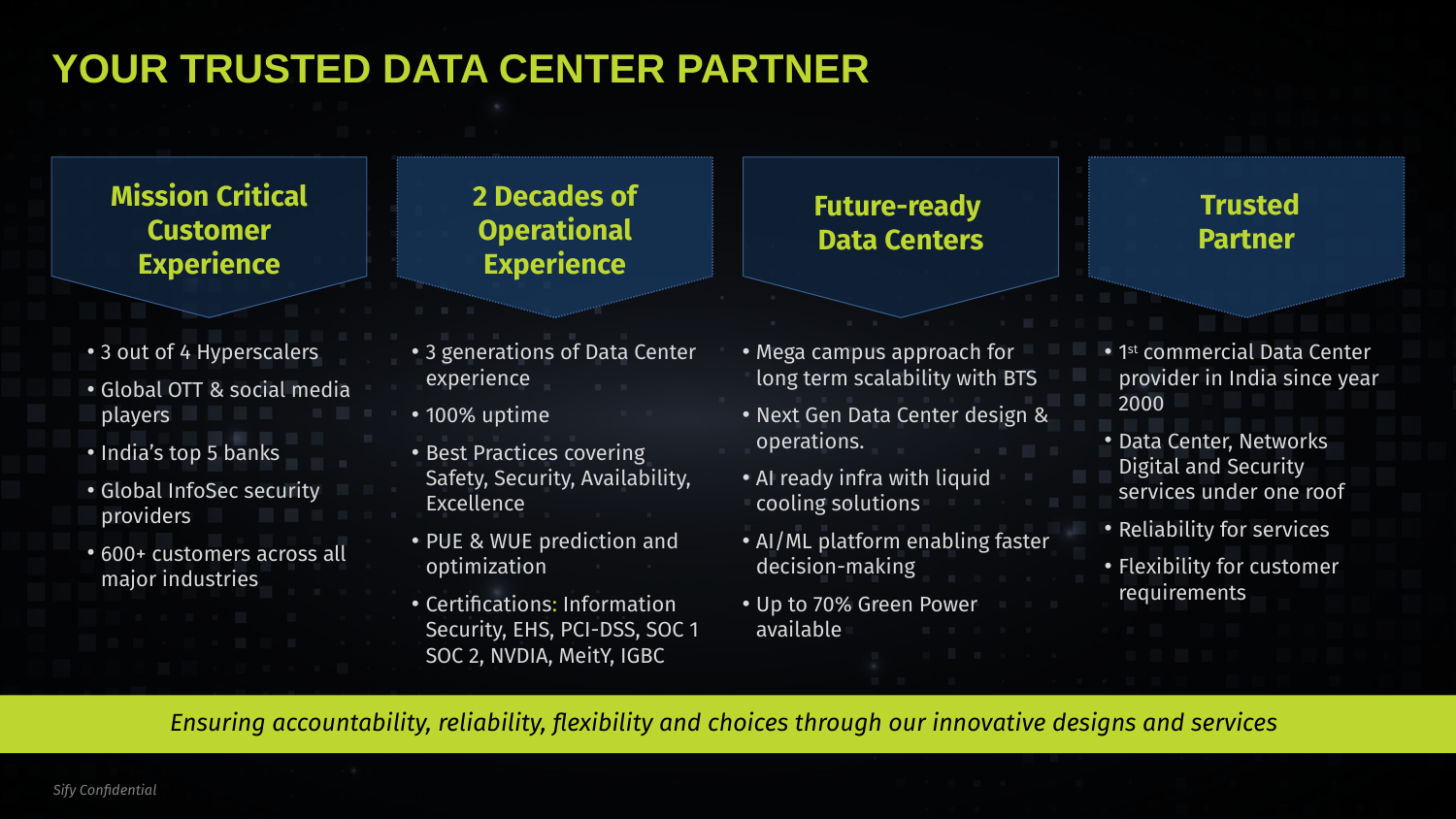

# Your trusted data center partner

Mission Critical Customer Experience
2 Decades of Operational Experience
 Trusted
Partner
Future-ready
Data Centers
3 out of 4 Hyperscalers
Global OTT & social media players
India’s top 5 banks
Global InfoSec security providers
600+ customers across all major industries
3 generations of Data Center experience
100% uptime
Best Practices covering Safety, Security, Availability, Excellence
PUE & WUE prediction and optimization
Certifications: Information Security, EHS, PCI-DSS, SOC 1 SOC 2, NVDIA, MeitY, IGBC
Mega campus approach for long term scalability with BTS
Next Gen Data Center design & operations.
AI ready infra with liquid cooling solutions
AI/ML platform enabling faster decision-making
Up to 70% Green Power available
1st commercial Data Center provider in India since year 2000
Data Center, Networks Digital and Security services under one roof
Reliability for services
Flexibility for customer requirements

Ensuring accountability, reliability, flexibility and choices through our innovative designs and services